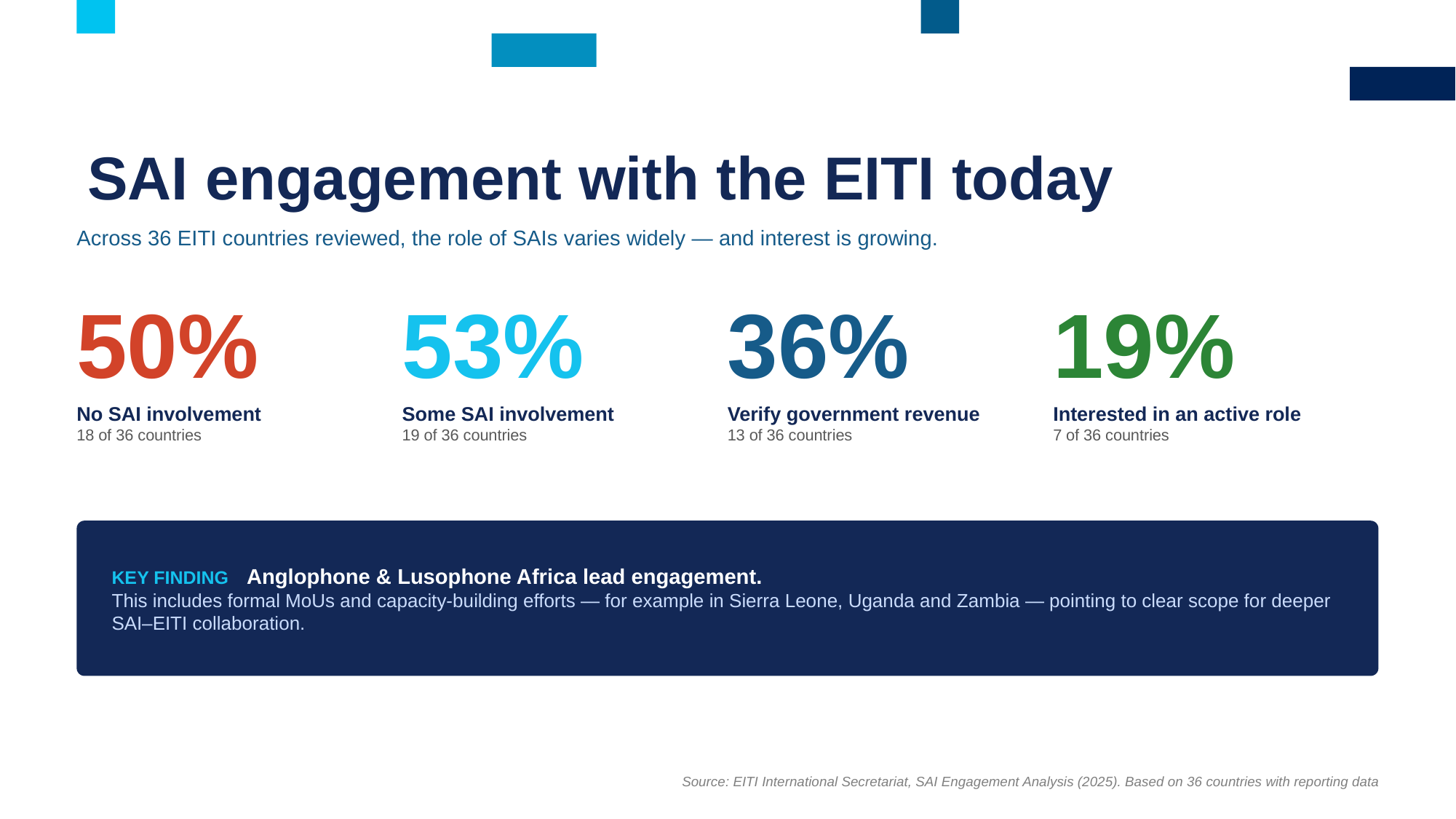

# SAI engagement with the EITI today
Across 36 EITI countries reviewed, the role of SAIs varies widely — and interest is growing.
50%
53%
36%
19%
No SAI involvement
18 of 36 countries
Some SAI involvement
19 of 36 countries
Verify government revenue
13 of 36 countries
Interested in an active role
7 of 36 countries
KEY FINDING  Anglophone & Lusophone Africa lead engagement.
This includes formal MoUs and capacity-building efforts — for example in Sierra Leone, Uganda and Zambia — pointing to clear scope for deeper SAI–EITI collaboration.
Source: EITI International Secretariat, SAI Engagement Analysis (2025). Based on 36 countries with reporting data